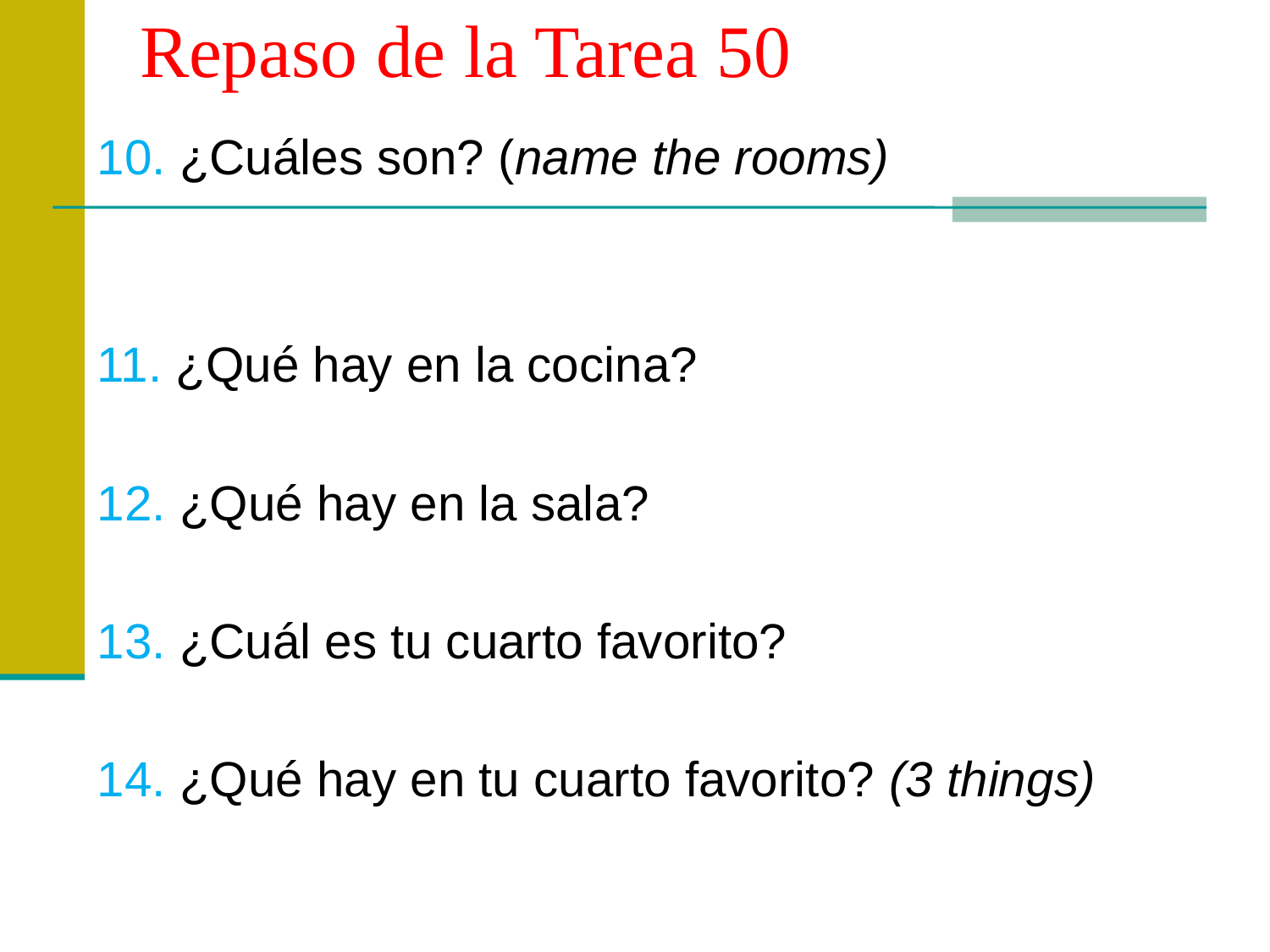

# Repaso de la Tarea 50
10. ¿Cuáles son? (name the rooms)

11. ¿Qué hay en la cocina?

12. ¿Qué hay en la sala?

13. ¿Cuál es tu cuarto favorito?

14. ¿Qué hay en tu cuarto favorito? (3 things)